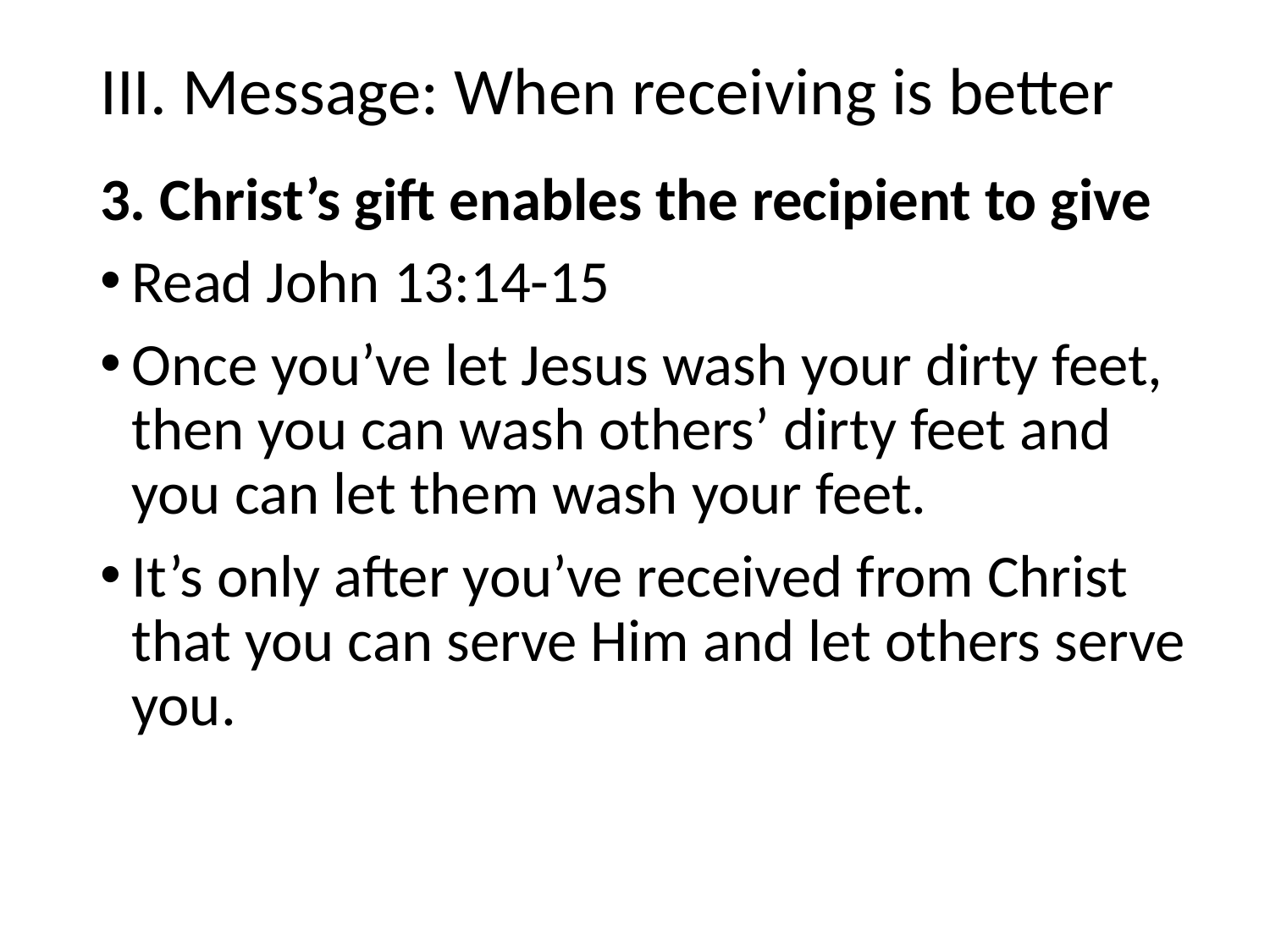

# III. Message: When receiving is better
3. Christ’s gift enables the recipient to give
Read John 13:14-15
Once you’ve let Jesus wash your dirty feet, then you can wash others’ dirty feet and you can let them wash your feet.
It’s only after you’ve received from Christ that you can serve Him and let others serve you.